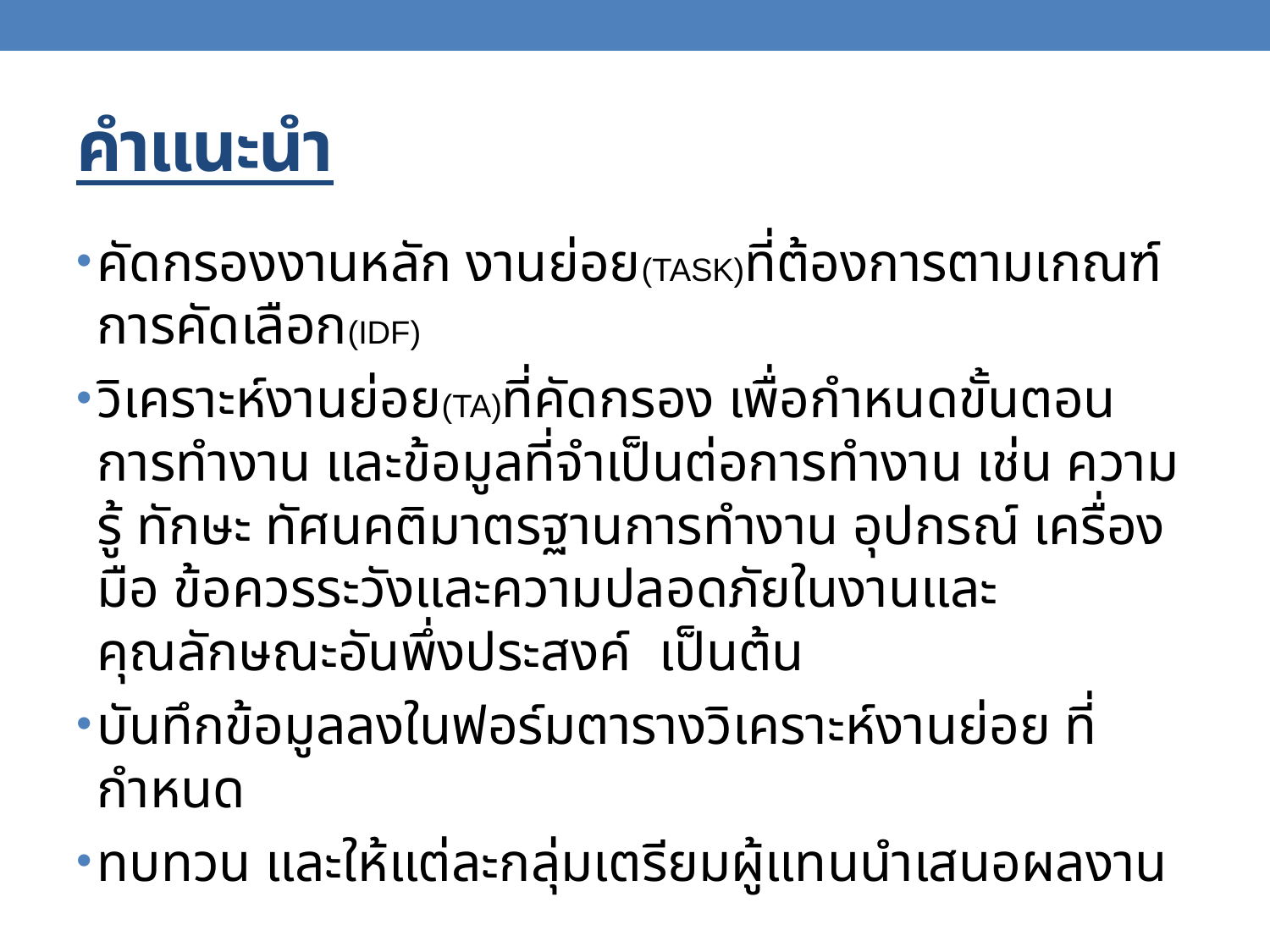

# คำแนะนำ
คัดกรองงานหลัก งานย่อย(TASK)ที่ต้องการตามเกณฑ์การคัดเลือก(IDF)
วิเคราะห์งานย่อย(TA)ที่คัดกรอง เพื่อกำหนดขั้นตอนการทำงาน และข้อมูลที่จำเป็นต่อการทำงาน เช่น ความรู้ ทักษะ ทัศนคติมาตรฐานการทำงาน อุปกรณ์ เครื่องมือ ข้อควรระวังและความปลอดภัยในงานและคุณลักษณะอันพึ่งประสงค์  เป็นต้น
บันทึกข้อมูลลงในฟอร์มตารางวิเคราะห์งานย่อย ที่กำหนด
ทบทวน และให้แต่ละกลุ่มเตรียมผู้แทนนำเสนอผลงาน